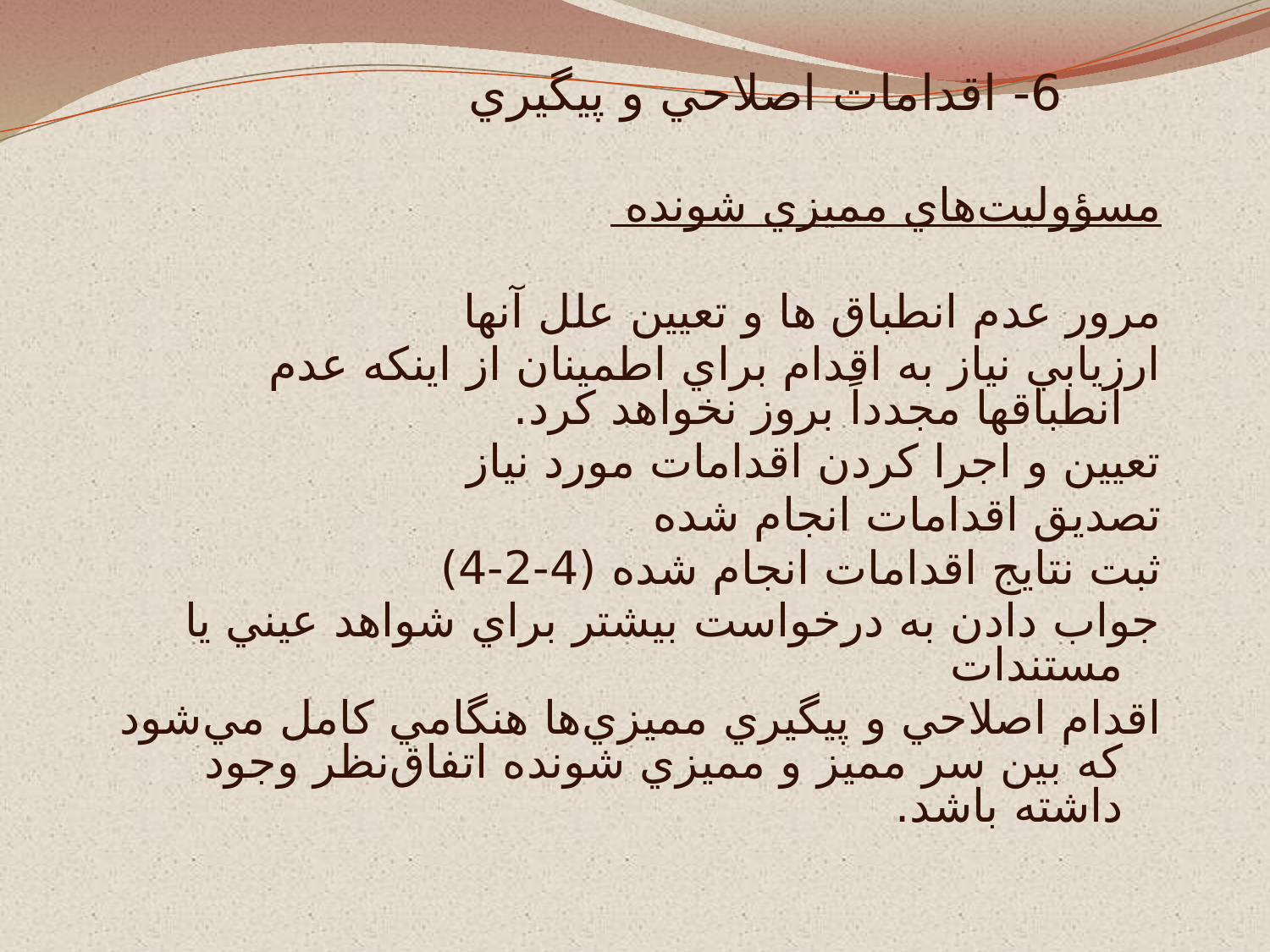

# 6- اقدامات اصلاحي و پيگيري
مسؤوليت‌هاي مميزي شونده

مرور عدم انطباق ها و تعيين علل آنها
ارزيابي نياز به اقدام براي اطمينان از اينكه عدم انطباقها مجدداً بروز نخواهد كرد.
تعيين و اجرا كردن اقدامات مورد نياز
تصديق اقدامات انجام شده
ثبت نتايج اقدامات انجام شده (4-2-4)
جواب دادن به درخواست بيشتر براي شواهد عيني يا مستندات
اقدام اصلاحي و پيگيري مميزي‌ها هنگامي كامل مي‌شود كه بين سر مميز و مميزي شونده اتفاق‌نظر وجود داشته باشد.